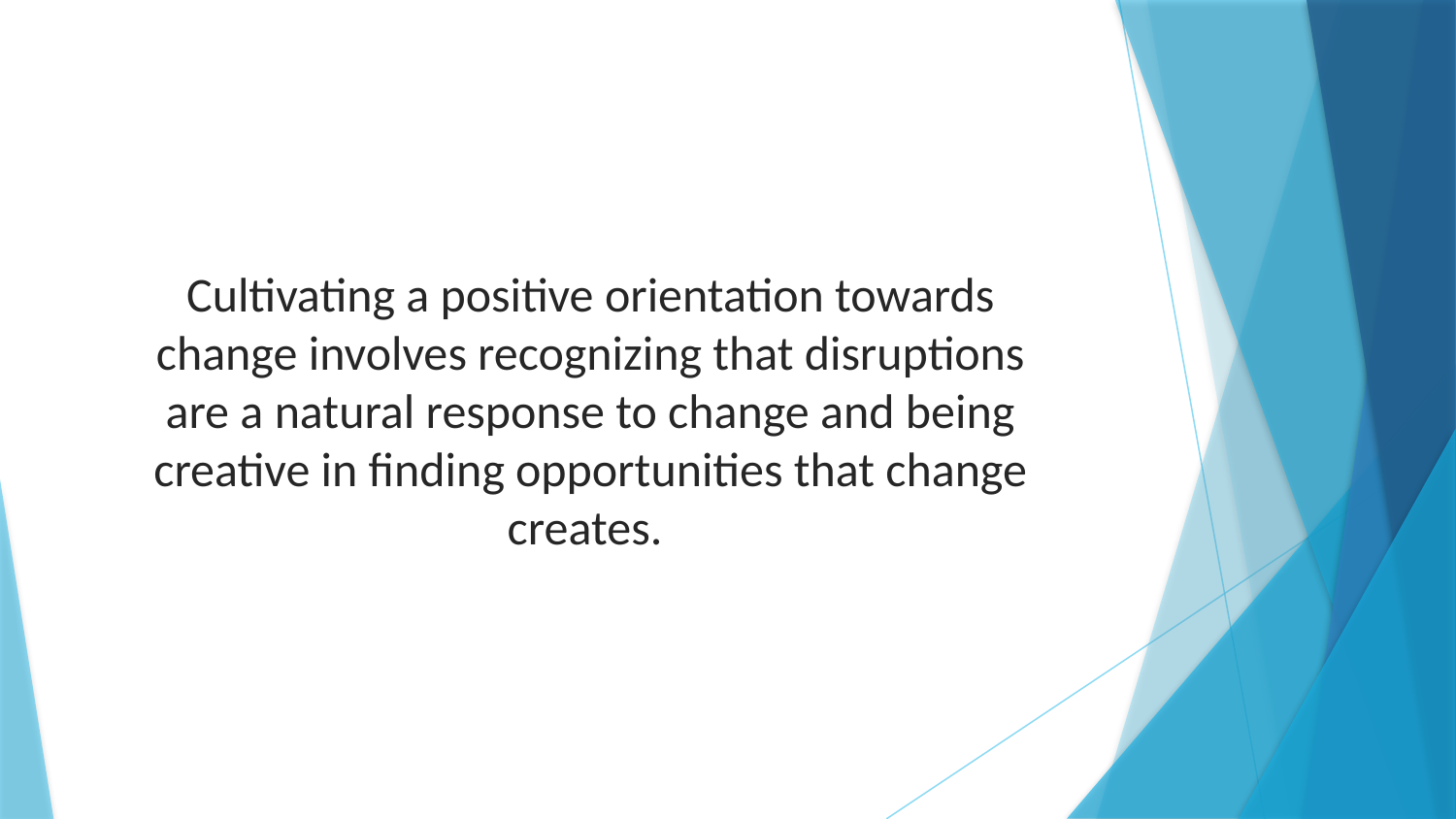

Cultivating a positive orientation towards change involves recognizing that disruptions are a natural response to change and being creative in finding opportunities that change creates.